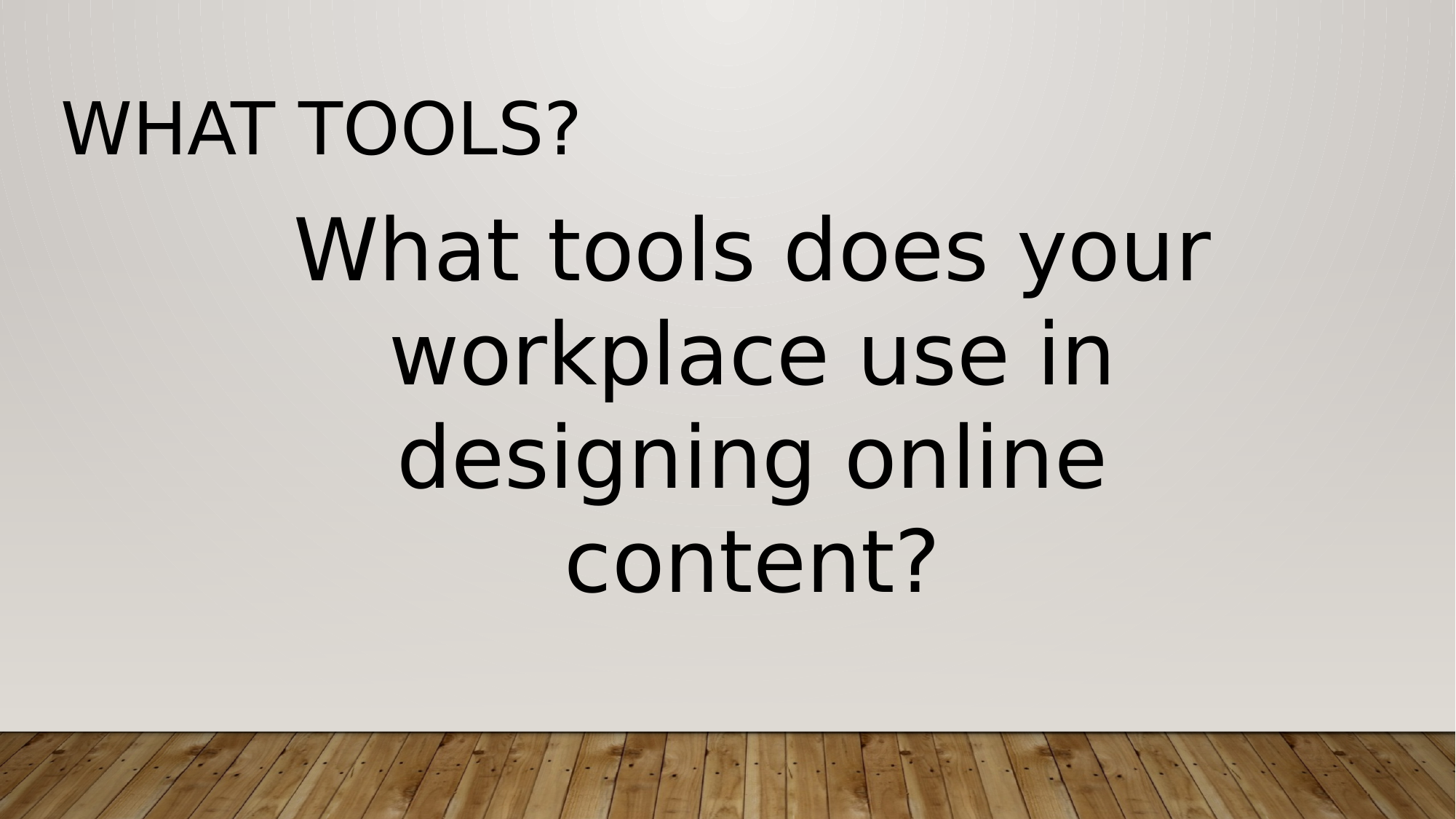

# What tools?
What tools does your workplace use in designing online content?